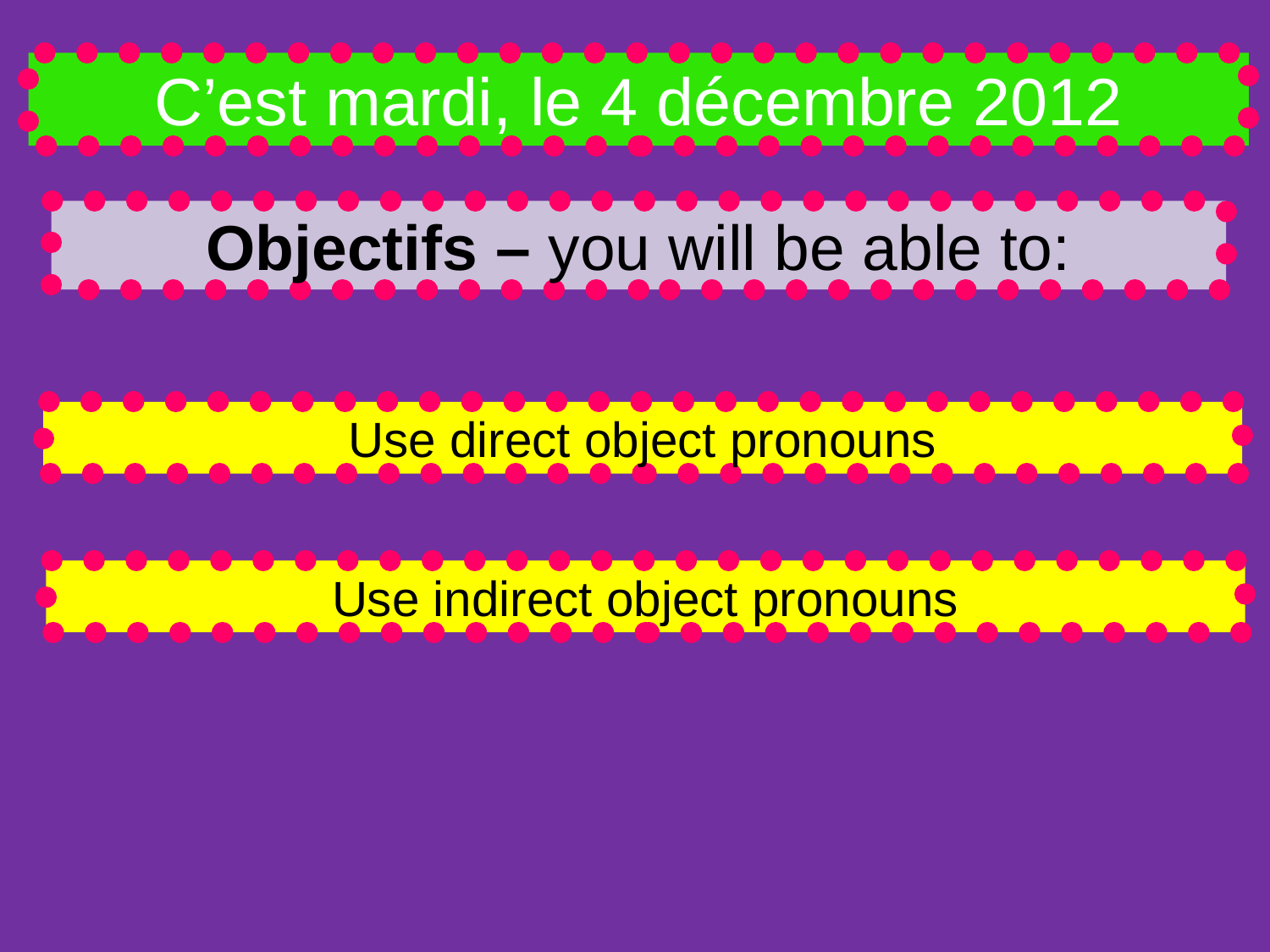

C’est mardi, le 4 décembre 2012
Objectifs – you will be able to:
Use direct object pronouns
Use indirect object pronouns